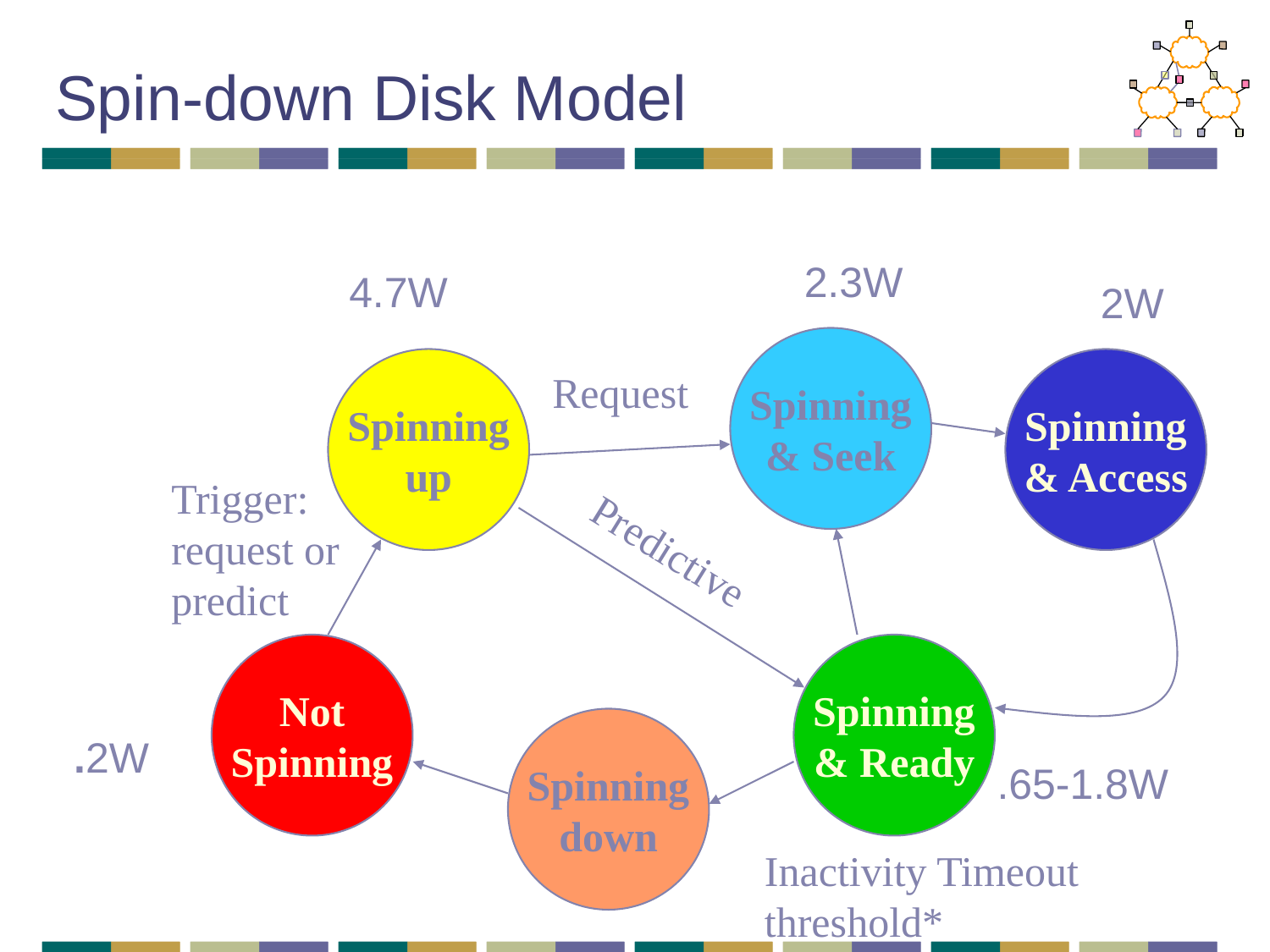

# Spin-down Disk Model
2.3W
4.7W
2W
Spinning
& Seek
Spinning
up
Spinning
& Access
Request

Trigger:
request or
predict

Predictive

Not
Spinning
Spinning
& Ready
Spinning
down
.2W
.65-1.8W

Inactivity Timeout
threshold*